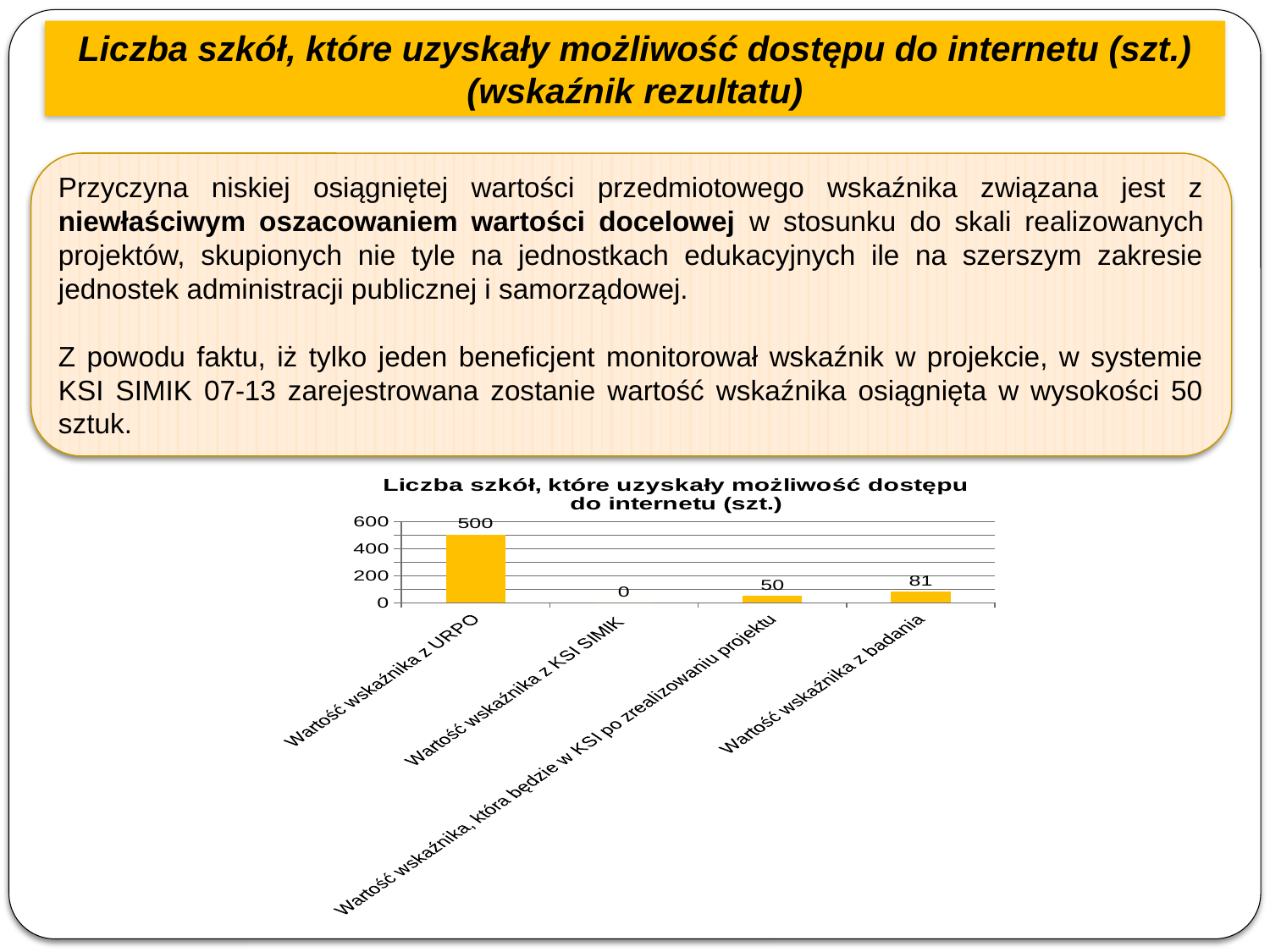

Liczba szkół, które uzyskały możliwość dostępu do internetu (szt.) (wskaźnik rezultatu)
Przyczyna niskiej osiągniętej wartości przedmiotowego wskaźnika związana jest z niewłaściwym oszacowaniem wartości docelowej w stosunku do skali realizowanych projektów, skupionych nie tyle na jednostkach edukacyjnych ile na szerszym zakresie jednostek administracji publicznej i samorządowej.

Z powodu faktu, iż tylko jeden beneficjent monitorował wskaźnik w projekcie, w systemie KSI SIMIK 07-13 zarejestrowana zostanie wartość wskaźnika osiągnięta w wysokości 50 sztuk.

### Chart: Liczba szkół, które uzyskały możliwość dostępu do internetu (szt.)

| Category | Liczba szkół, które uzyskały możliwość dostępu do Internetu (sztuki) |
|---|---|
| Wartość wskaźnika z URPO | 500.0 |
| Wartość wskaźnika z KSI SIMIK  | 0.0 |
| Wartość wskaźnika, która będzie w KSI po zrealizowaniu projektu | 50.0 |
| Wartość wskaźnika z badania | 81.0 |